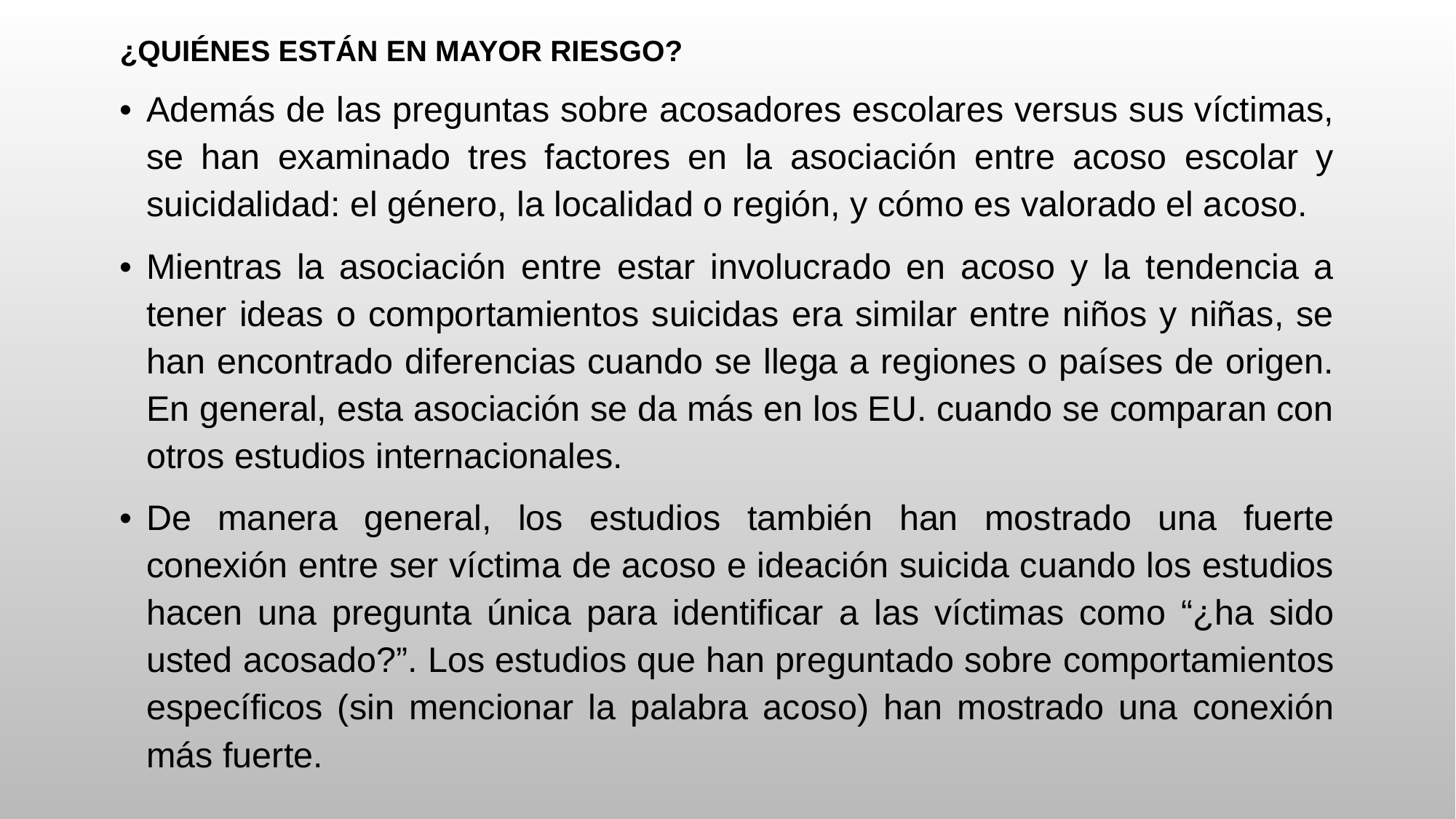

¿quiénes están en mayor riesgo?
Además de las preguntas sobre acosadores escolares versus sus víctimas, se han examinado tres factores en la asociación entre acoso escolar y suicidalidad: el género, la localidad o región, y cómo es valorado el acoso.
Mientras la asociación entre estar involucrado en acoso y la tendencia a tener ideas o comportamientos suicidas era similar entre niños y niñas, se han encontrado diferencias cuando se llega a regiones o países de origen. En general, esta asociación se da más en los EU. cuando se comparan con otros estudios internacionales.
De manera general, los estudios también han mostrado una fuerte conexión entre ser víctima de acoso e ideación suicida cuando los estudios hacen una pregunta única para identificar a las víctimas como “¿ha sido usted acosado?”. Los estudios que han preguntado sobre comportamientos específicos (sin mencionar la palabra acoso) han mostrado una conexión más fuerte.